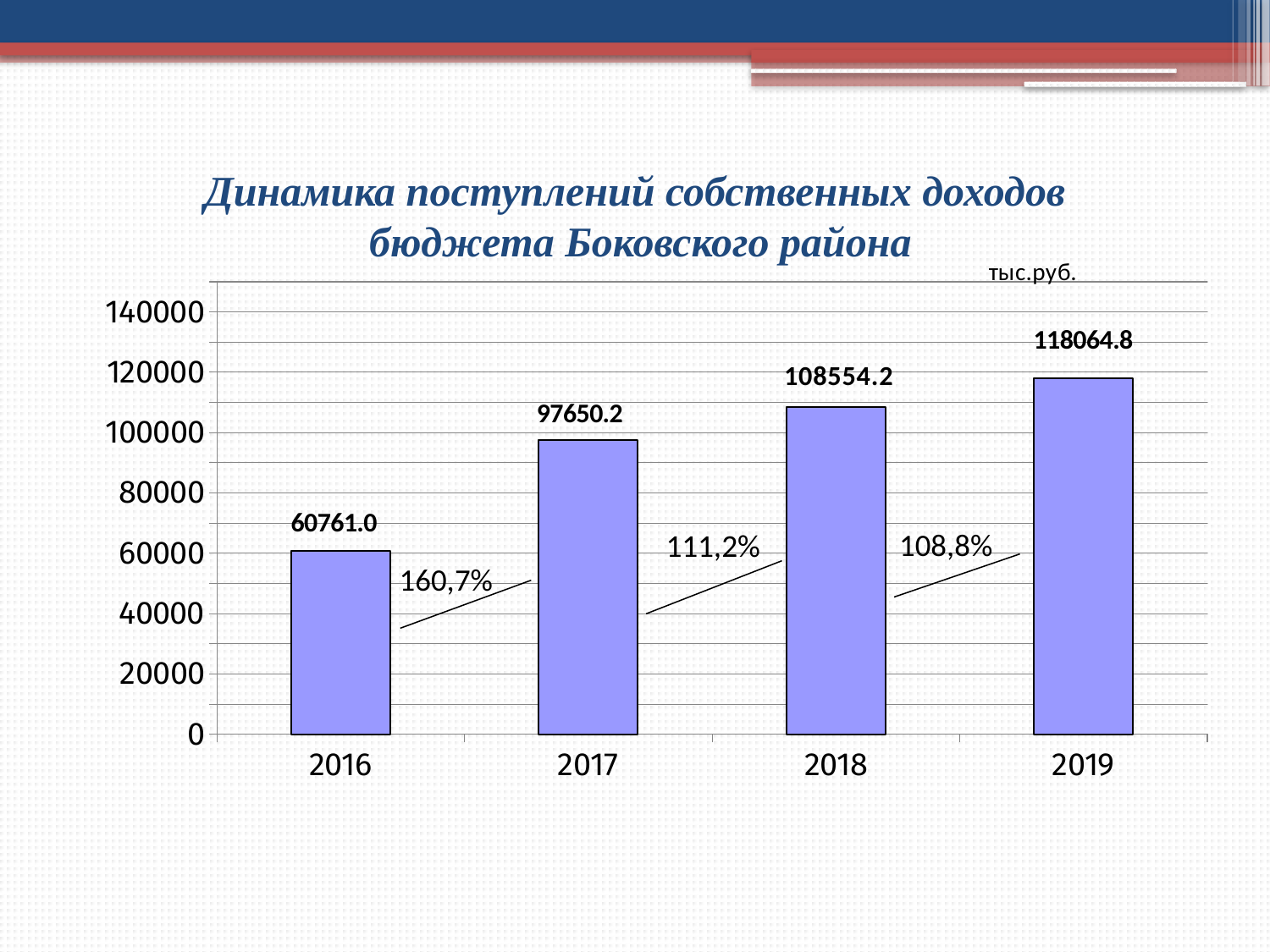

Динамика поступлений собственных доходов
 бюджета Боковского района

### Chart

| Category | районной бюджет |  бюджет поселений |
|---|---|---|
| 2016 | 60761.0 | None |
| 2017 | 97650.2 | None |
| 2018 | 108554.2 | None |
| 2019 | 118064.8 | None |